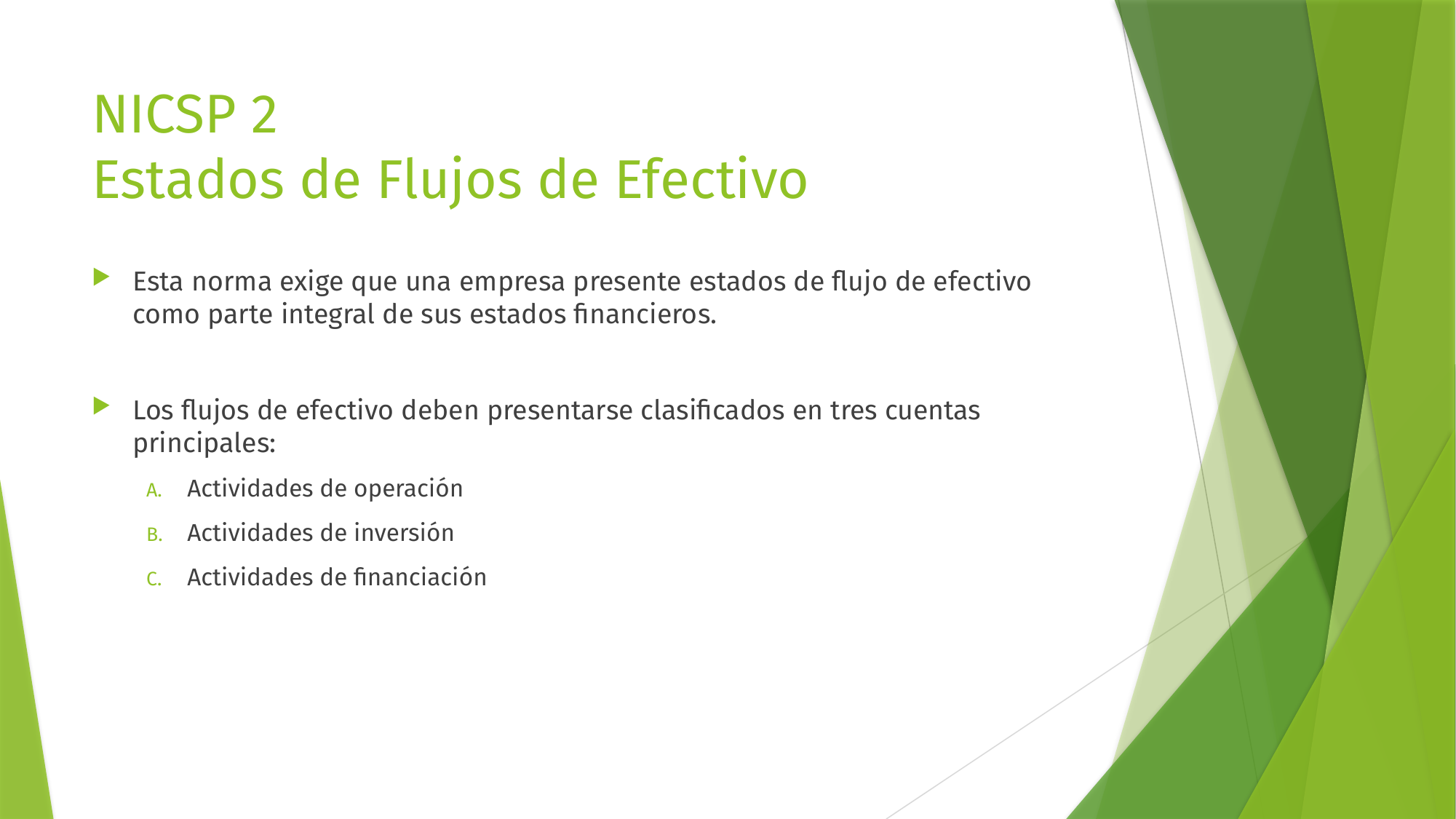

# NICSP 2 Estados de Flujos de Efectivo
Esta norma exige que una empresa presente estados de flujo de efectivo como parte integral de sus estados financieros.

Los flujos de efectivo deben presentarse clasificados en tres cuentas principales:
Actividades de operación
Actividades de inversión
Actividades de financiación